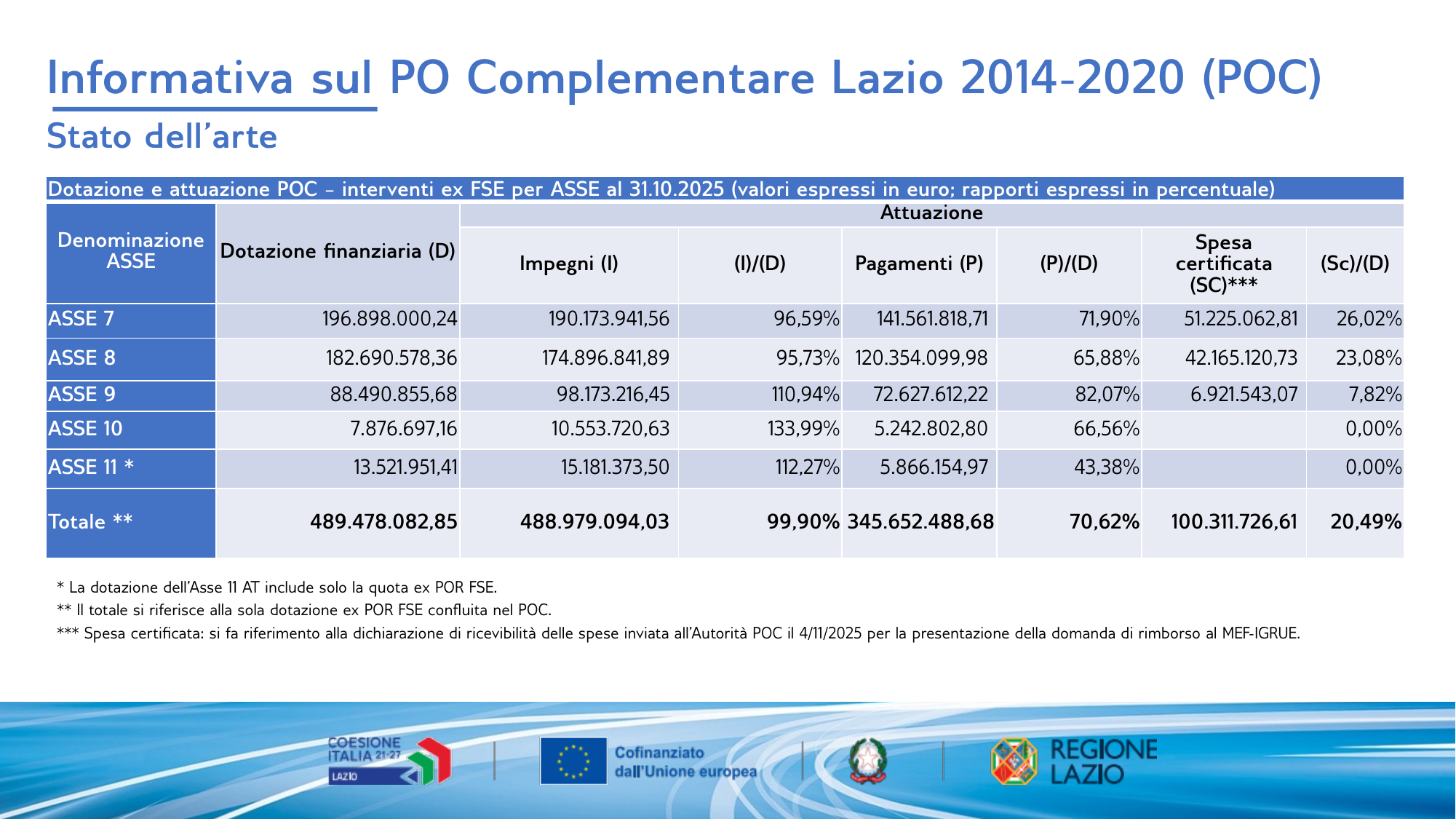

Informativa sul PO Complementare Lazio 2014-2020 (POC)
Stato dell’arte
| Dotazione e attuazione POC – interventi ex FSE per ASSE al 31.10.2025 (valori espressi in euro; rapporti espressi in percentuale) |  |  |  |  |  |  |  |
| --- | --- | --- | --- | --- | --- | --- | --- |
| Denominazione ASSE | Dotazione finanziaria (D) | Attuazione |  |  |  |  |  |
|  |  | Impegni (I) | (I)/(D) | Pagamenti (P) | (P)/(D) | Spesa certificata (SC)\*\*\* | (Sc)/(D) |
| ASSE 7 | 196.898.000,24 | 190.173.941,56 | 96,59% | 141.561.818,71 | 71,90% | 51.225.062,81 | 26,02% |
| ASSE 8 | 182.690.578,36 | 174.896.841,89 | 95,73% | 120.354.099,98 | 65,88% | 42.165.120,73 | 23,08% |
| ASSE 9 | 88.490.855,68 | 98.173.216,45 | 110,94% | 72.627.612,22 | 82,07% | 6.921.543,07 | 7,82% |
| ASSE 10 | 7.876.697,16 | 10.553.720,63 | 133,99% | 5.242.802,80 | 66,56% |  | 0,00% |
| ASSE 11 \* | 13.521.951,41 | 15.181.373,50 | 112,27% | 5.866.154,97 | 43,38% |  | 0,00% |
| Totale \*\* | 489.478.082,85 | 488.979.094,03 | 99,90% | 345.652.488,68 | 70,62% | 100.311.726,61 | 20,49% |

* La dotazione dell’Asse 11 AT include solo la quota ex POR FSE.
** Il totale si riferisce alla sola dotazione ex POR FSE confluita nel POC.
*** Spesa certificata: si fa riferimento alla dichiarazione di ricevibilità delle spese inviata all’Autorità POC il 4/11/2025 per la presentazione della domanda di rimborso al MEF-IGRUE.